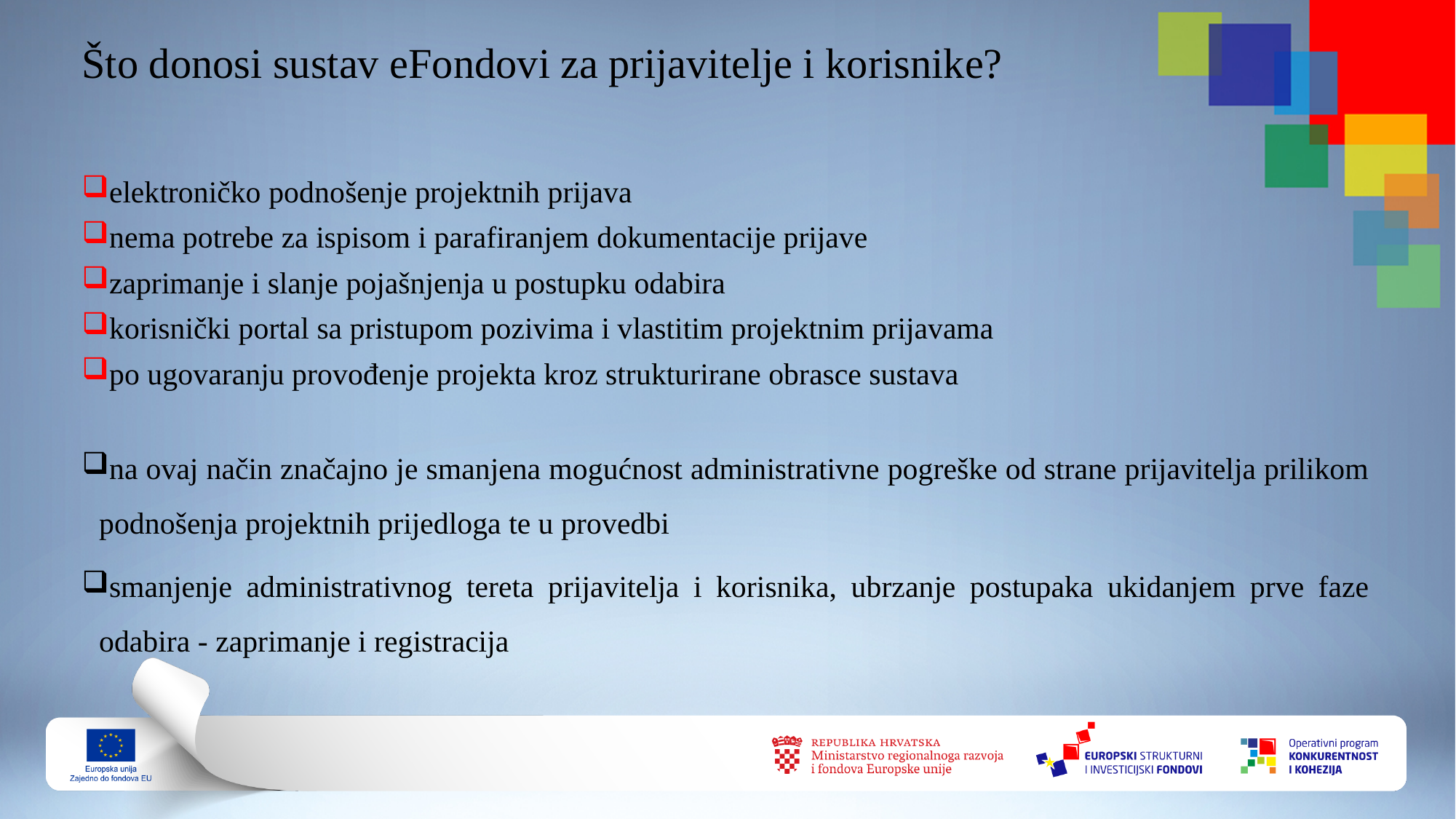

# Što donosi sustav eFondovi za prijavitelje i korisnike?
elektroničko podnošenje projektnih prijava
nema potrebe za ispisom i parafiranjem dokumentacije prijave
zaprimanje i slanje pojašnjenja u postupku odabira
korisnički portal sa pristupom pozivima i vlastitim projektnim prijavama
po ugovaranju provođenje projekta kroz strukturirane obrasce sustava

na ovaj način značajno je smanjena mogućnost administrativne pogreške od strane prijavitelja prilikom podnošenja projektnih prijedloga te u provedbi
smanjenje administrativnog tereta prijavitelja i korisnika, ubrzanje postupaka ukidanjem prve faze odabira - zaprimanje i registracija